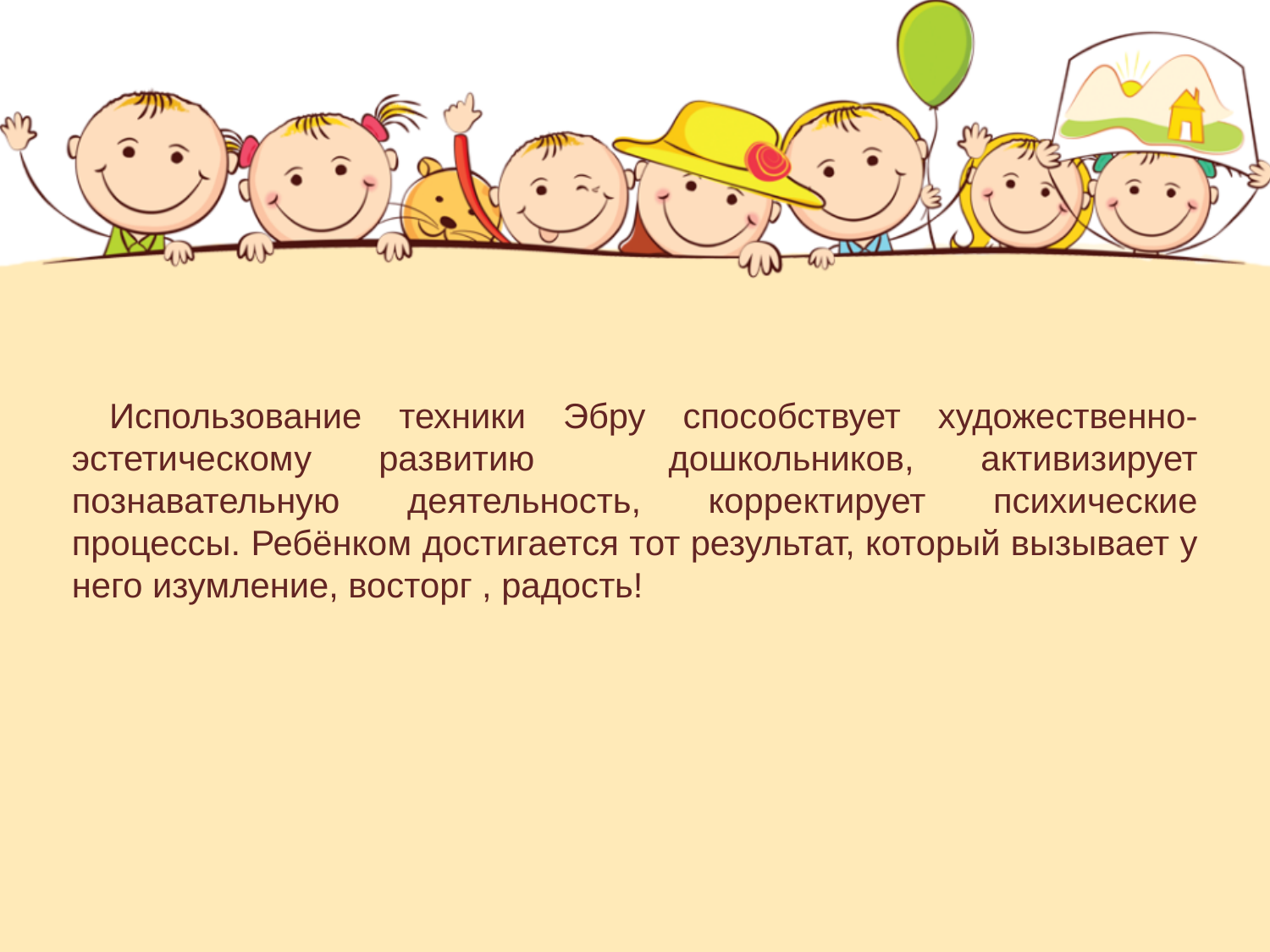

Использование техники Эбру способствует художественно-эстетическому развитию  дошкольников, активизирует познавательную деятельность, корректирует психические процессы. Ребёнком достигается тот результат, который вызывает у него изумление, восторг , радость!